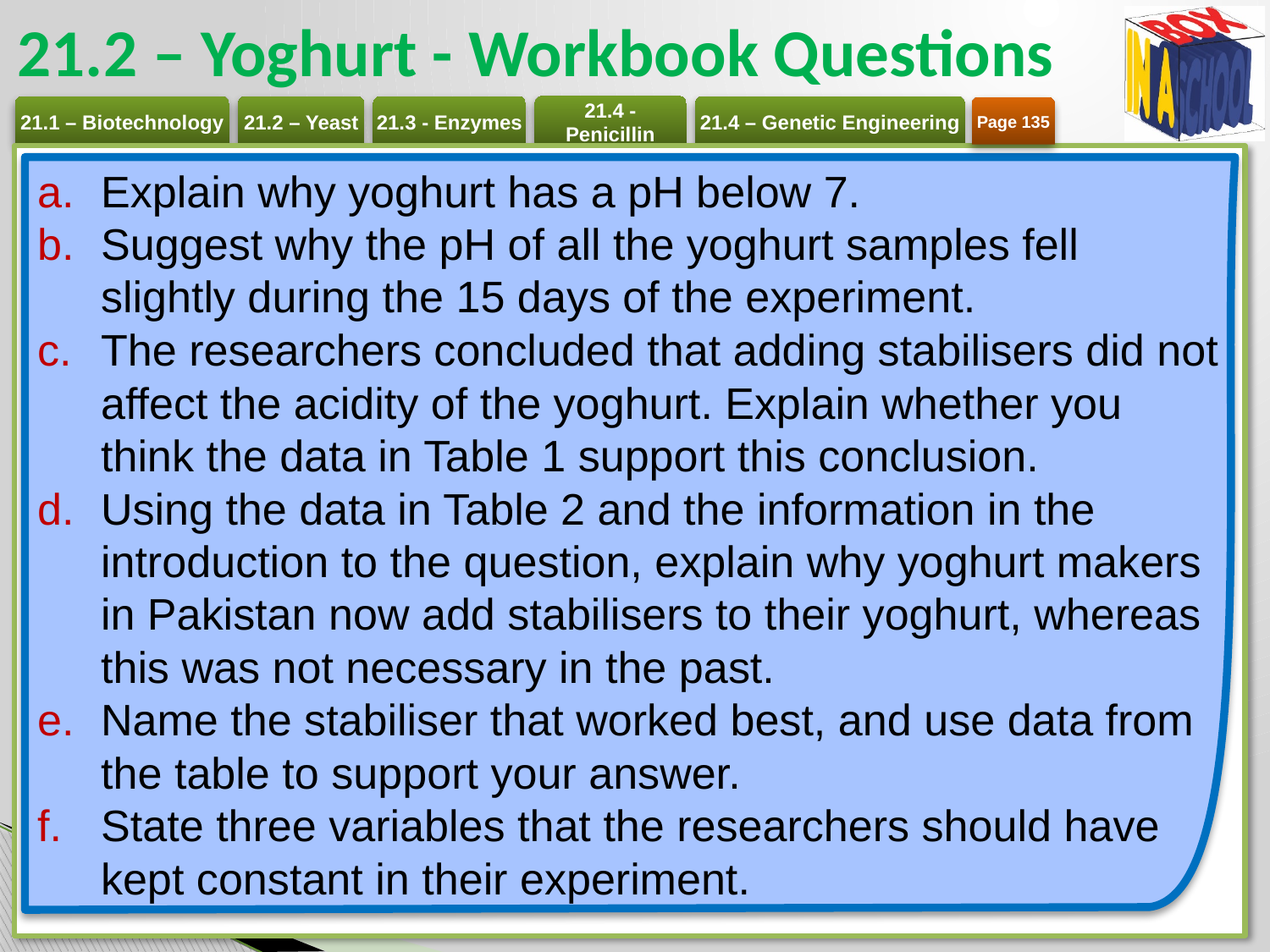

# 21.2 – Yoghurt - Workbook Questions
Page 135
Explain why yoghurt has a pH below 7.
Suggest why the pH of all the yoghurt samples fell slightly during the 15 days of the experiment.
The researchers concluded that adding stabilisers did not affect the acidity of the yoghurt. Explain whether you think the data in Table 1 support this conclusion.
Using the data in Table 2 and the information in the introduction to the question, explain why yoghurt makers in Pakistan now add stabilisers to their yoghurt, whereas this was not necessary in the past.
Name the stabiliser that worked best, and use data from the table to support your answer.
State three variables that the researchers should have kept constant in their experiment.